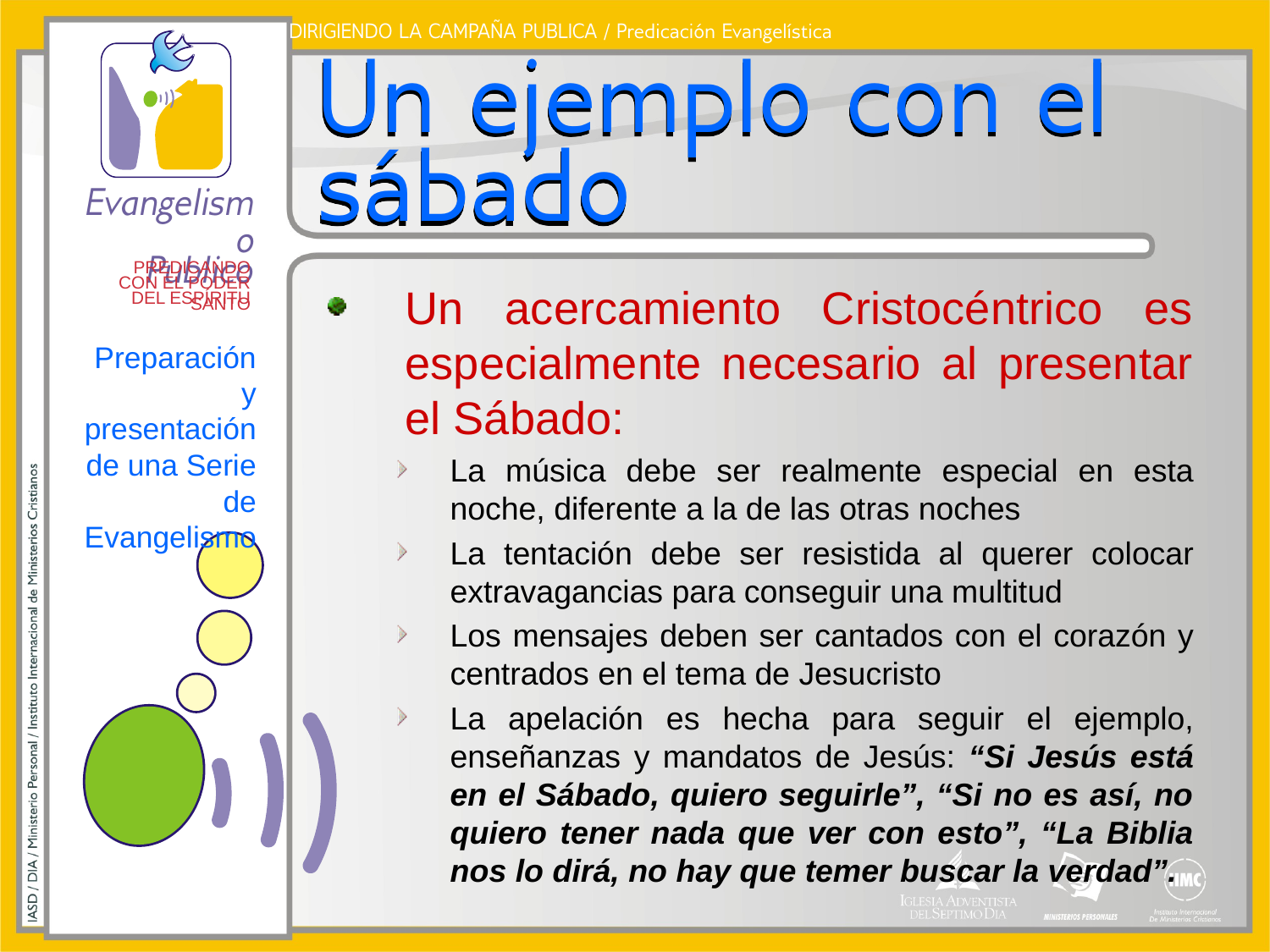

DIRIGIENDO LA CAMPAÑA PUBLICA / Predicación Evangelística
# Un ejemplo con el sábado
Un acercamiento Cristocéntrico es especialmente necesario al presentar el Sábado:
La música debe ser realmente especial en esta noche, diferente a la de las otras noches
La tentación debe ser resistida al querer colocar extravagancias para conseguir una multitud
Los mensajes deben ser cantados con el corazón y centrados en el tema de Jesucristo
La apelación es hecha para seguir el ejemplo, enseñanzas y mandatos de Jesús: “Si Jesús está en el Sábado, quiero seguirle”, “Si no es así, no quiero tener nada que ver con esto”, “La Biblia nos lo dirá, no hay que temer buscar la verdad”.